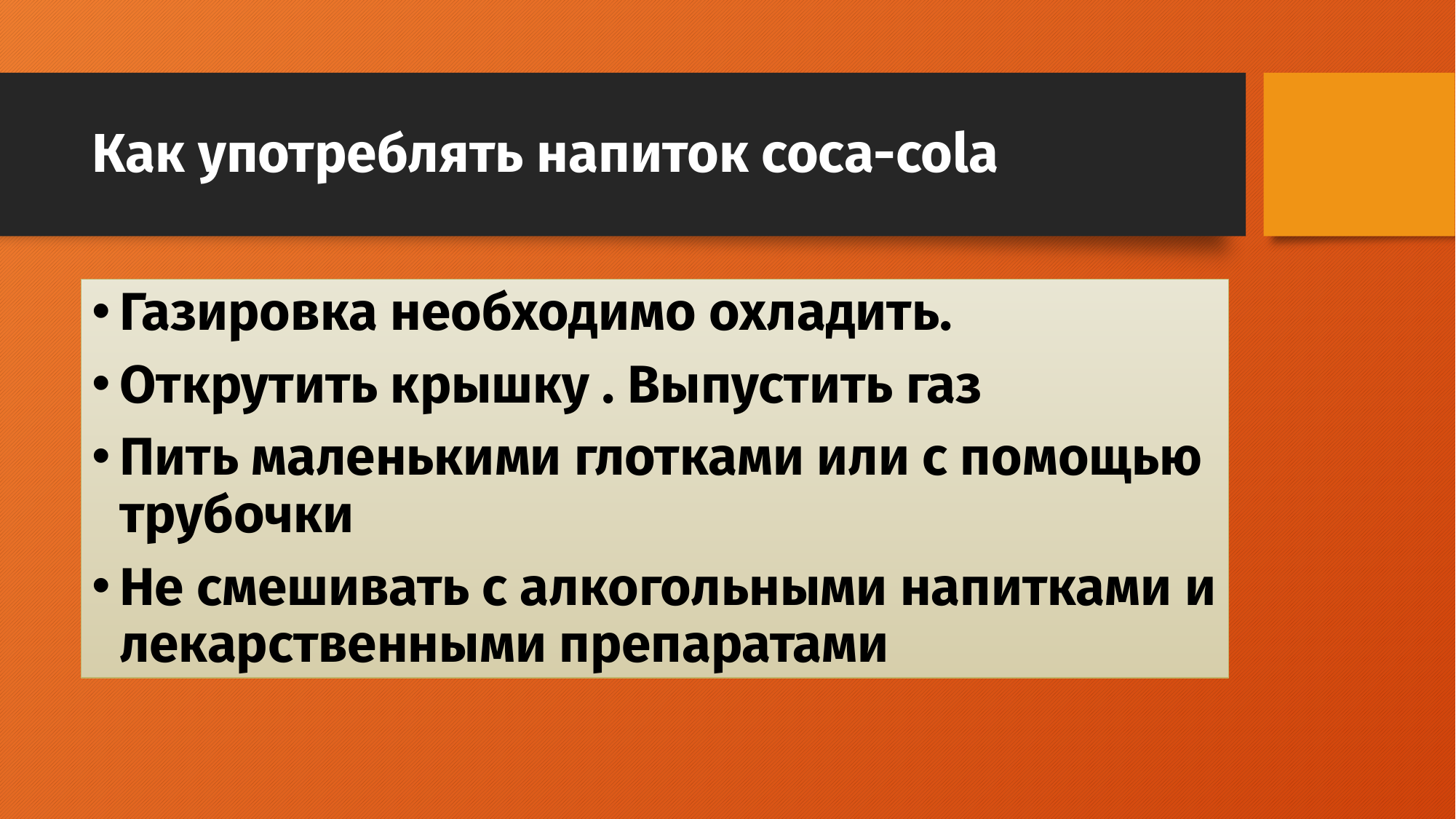

# Как употреблять напиток coca-cola
Газировка необходимо охладить.
Открутить крышку . Выпустить газ
Пить маленькими глотками или с помощью трубочки
Не смешивать с алкогольными напитками и лекарственными препаратами